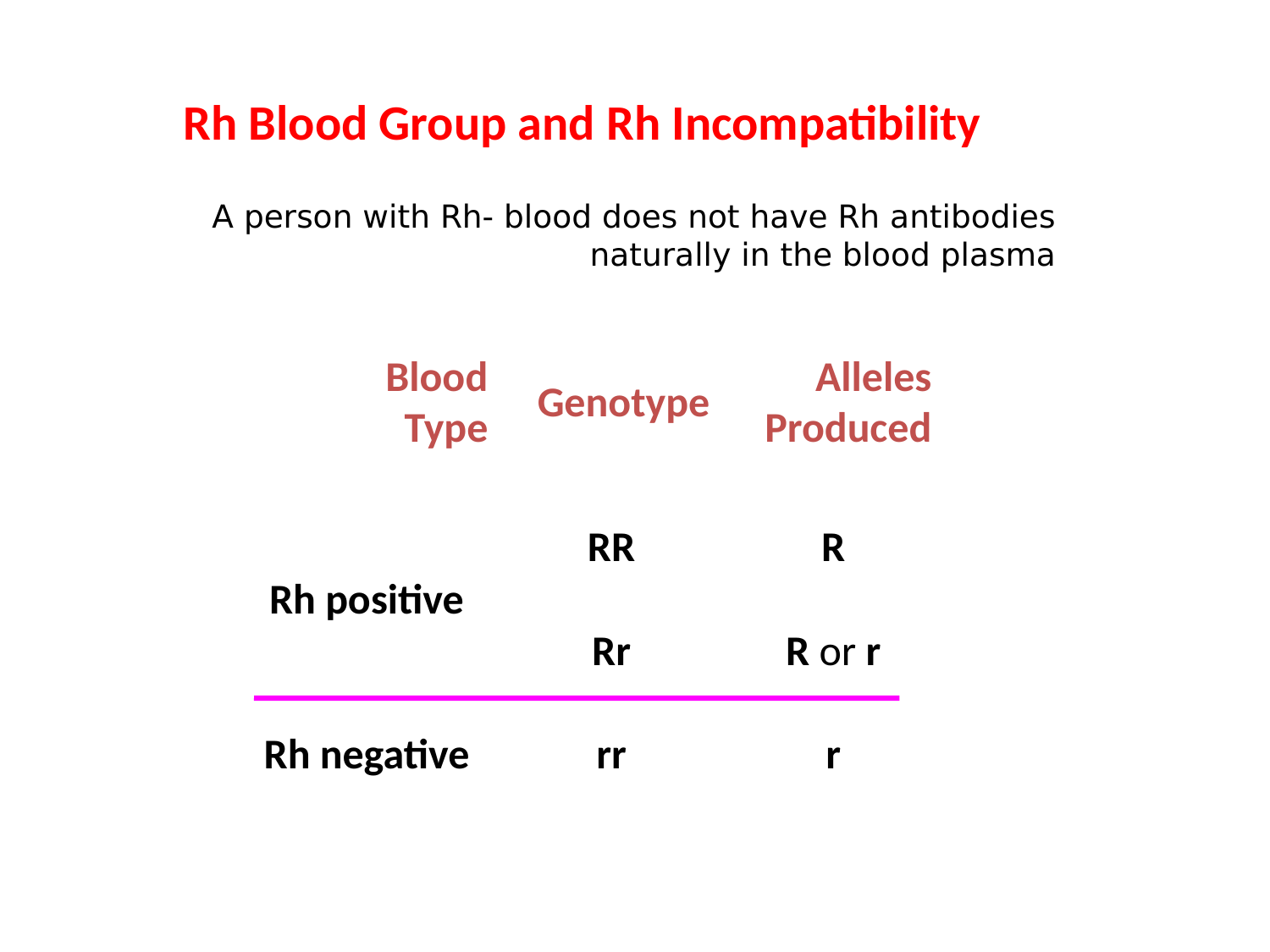

Rh Blood Group and Rh Incompatibility

A person with Rh- blood does not have Rh antibodies naturally in the blood plasma

Blood
Type
Genotype
Alleles
Produced
Rh positive
RR
R
Rr
R or r
Rh negative
rr
r